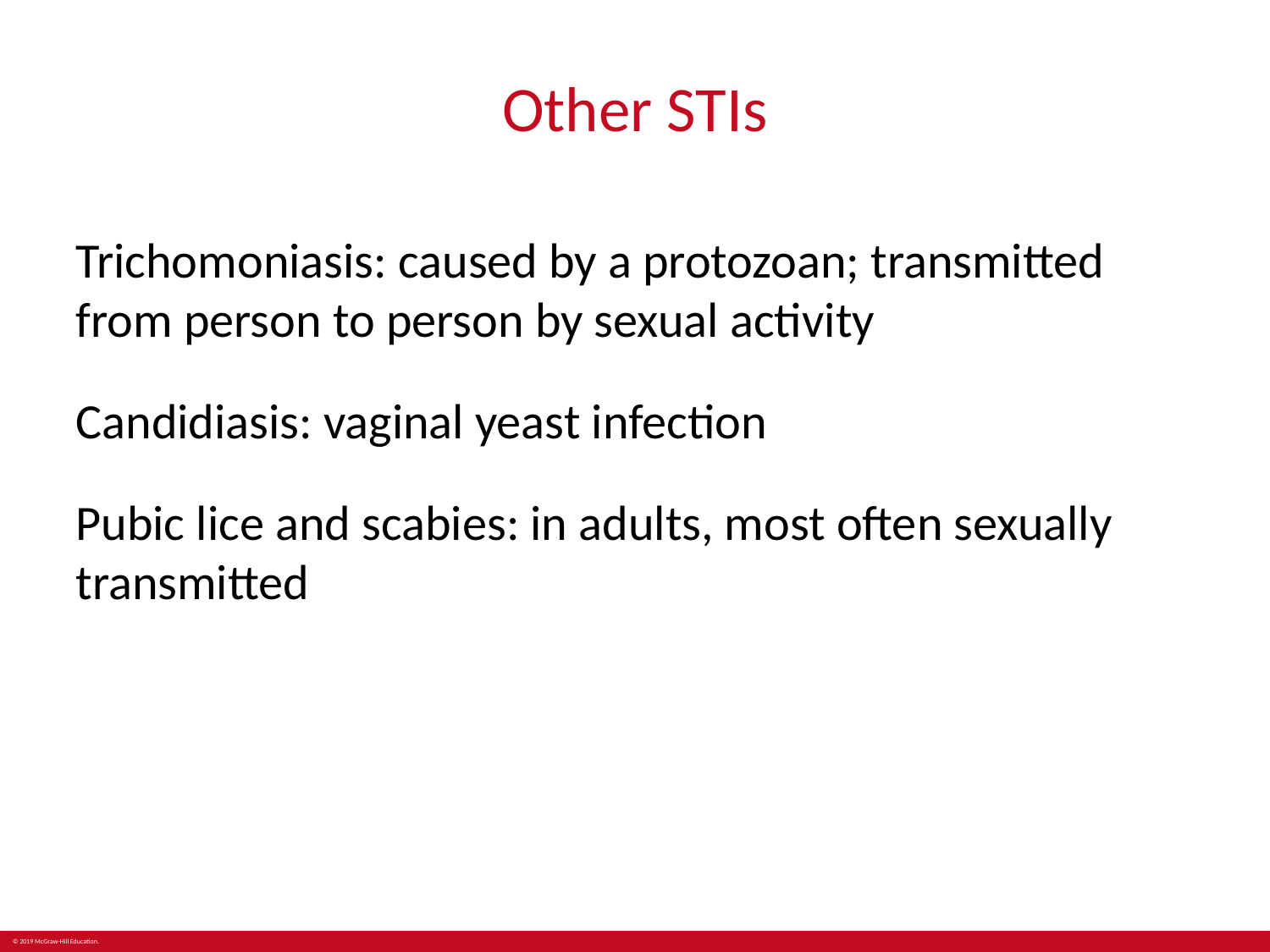

# Other STIs
Trichomoniasis: caused by a protozoan; transmitted from person to person by sexual activity
Candidiasis: vaginal yeast infection
Pubic lice and scabies: in adults, most often sexually transmitted